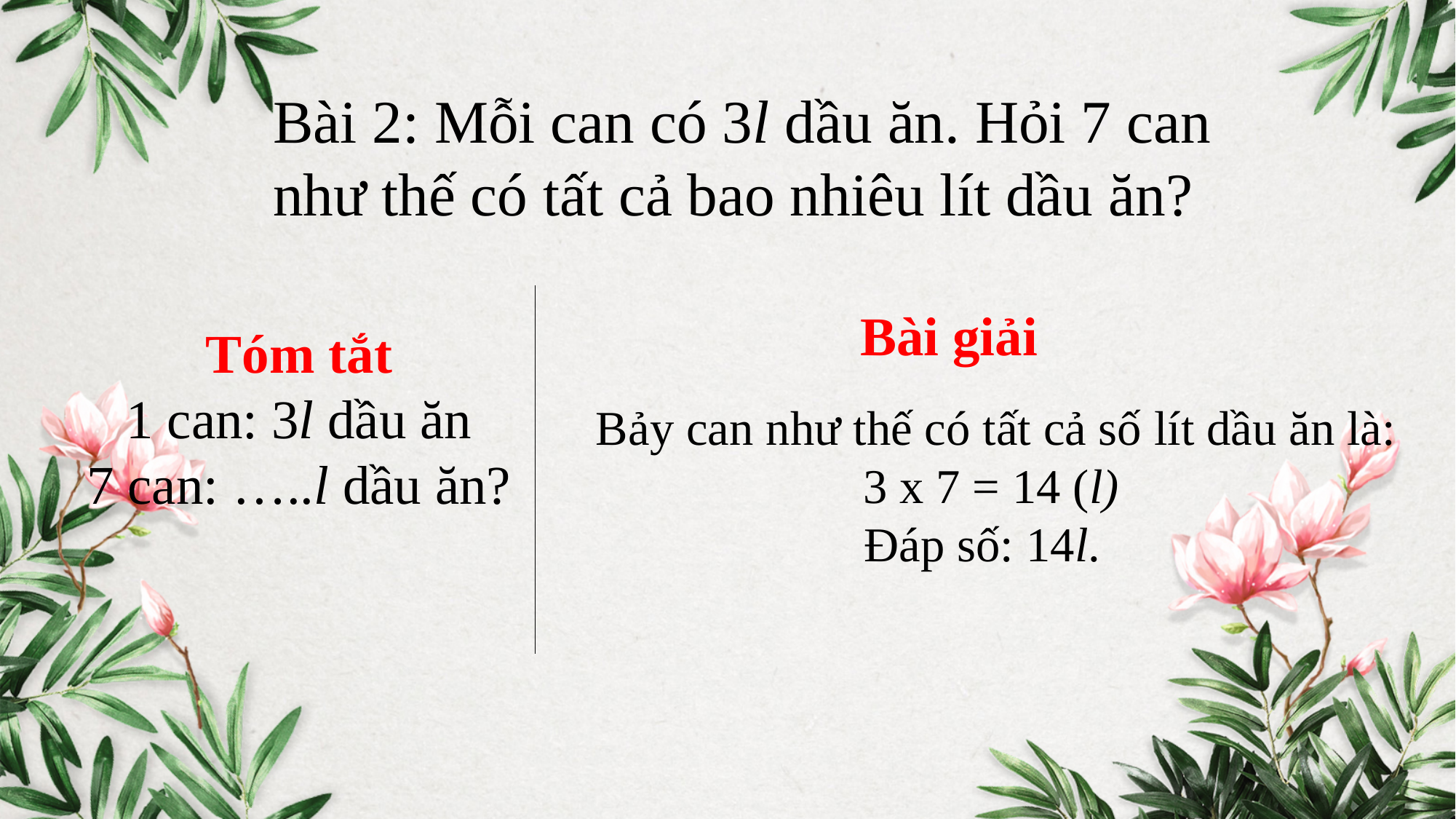

Bài 2: Mỗi can có 3l dầu ăn. Hỏi 7 can như thế có tất cả bao nhiêu lít dầu ăn?
Bài giải
Tóm tắt
1 can: 3l dầu ăn
7 can: …..l dầu ăn?
Bảy can như thế có tất cả số lít dầu ăn là:
		    3 x 7 = 14 (l)
                      Đáp số: 14l.